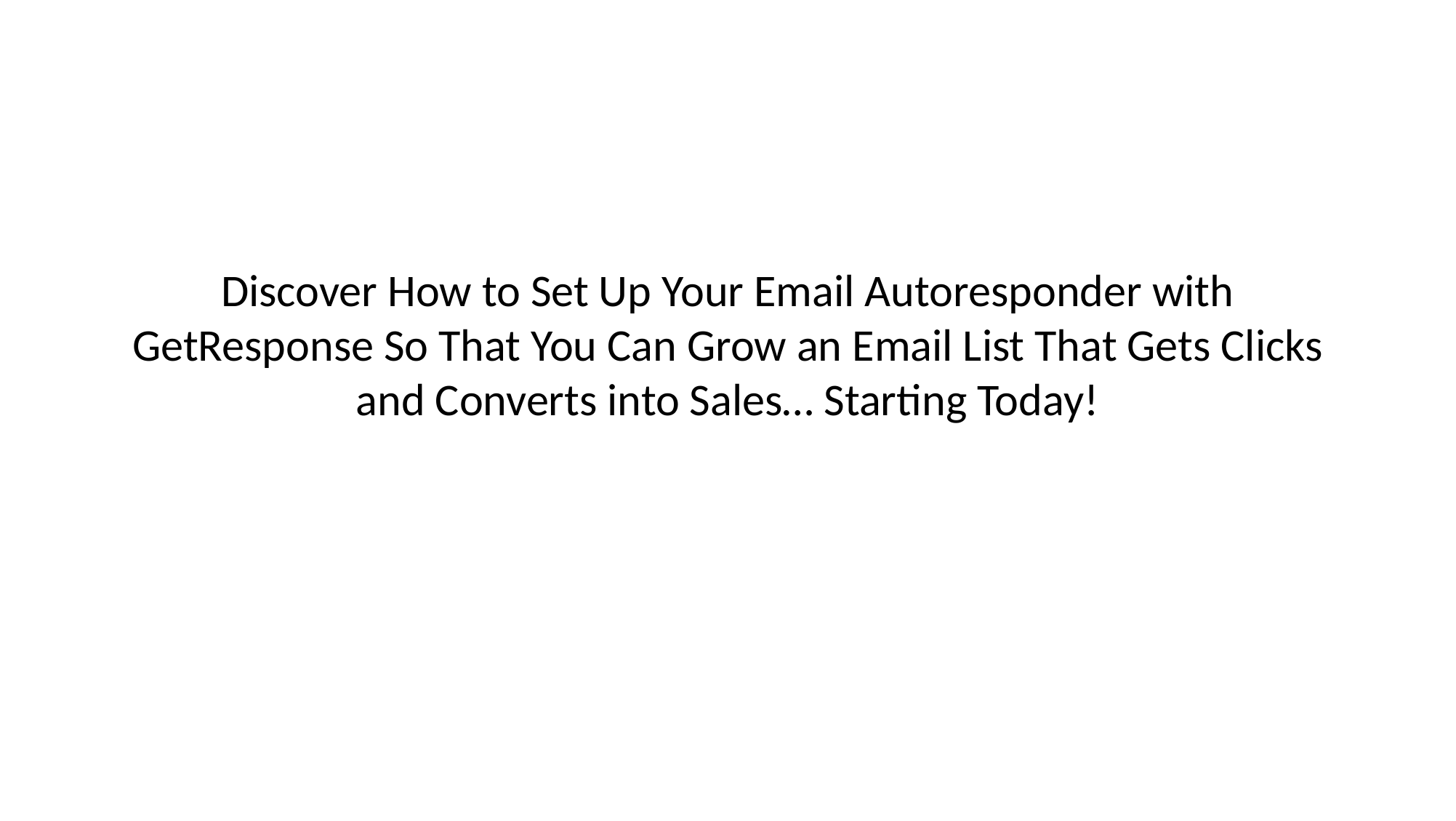

# Discover How to Set Up Your Email Autoresponder with GetResponse So That You Can Grow an Email List That Gets Clicks and Converts into Sales… Starting Today!